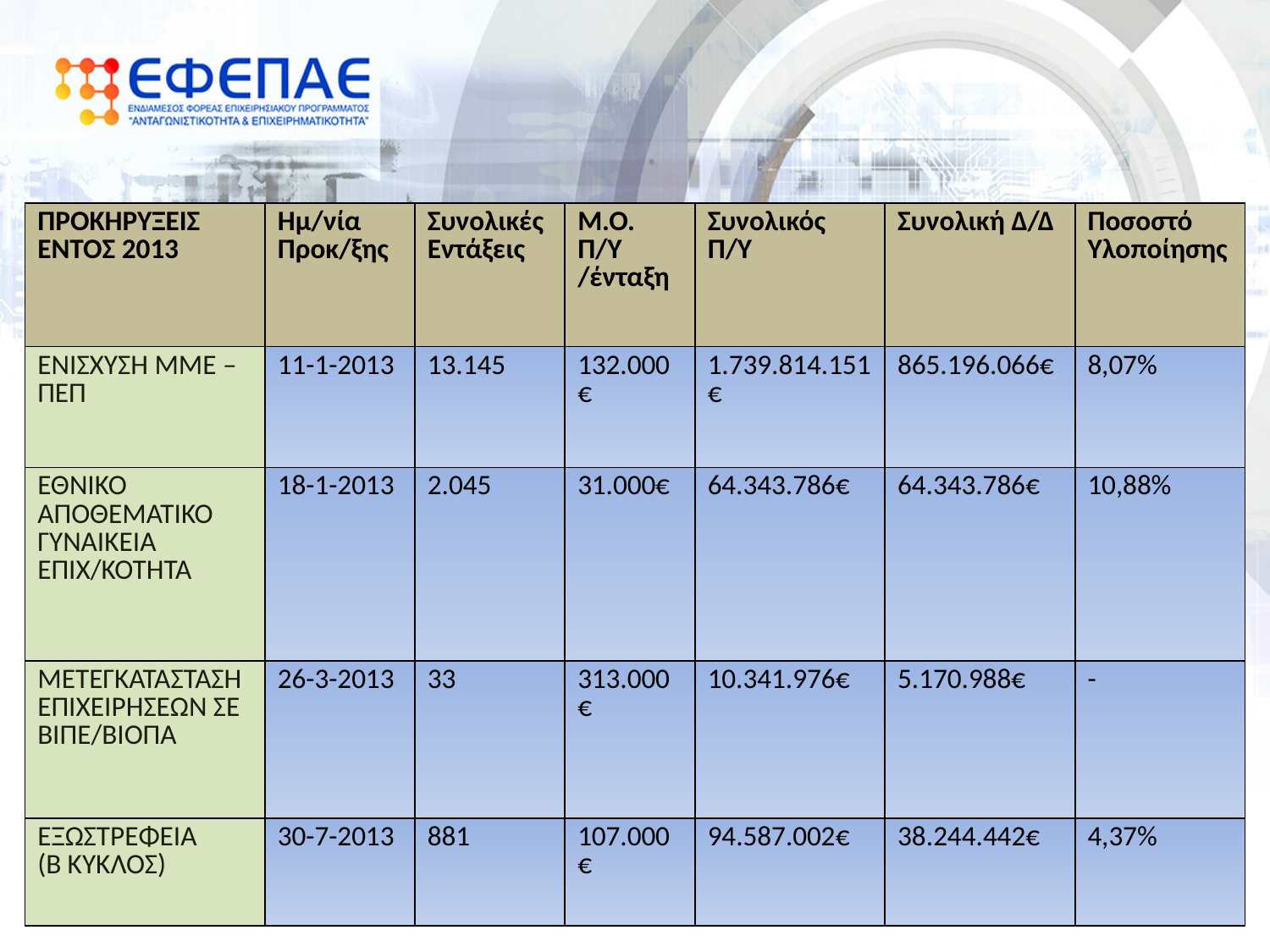

| ΠΡΟΚΗΡΥΞΕΙΣ ΕΝΤΟΣ 2013 | Ημ/νία Προκ/ξης | Συνολικές Εντάξεις | Μ.Ο. Π/Υ /ένταξη | Συνολικός Π/Υ | Συνολική Δ/Δ | Ποσοστό Υλοποίησης |
| --- | --- | --- | --- | --- | --- | --- |
| ΕΝΙΣΧΥΣΗ ΜΜΕ – ΠΕΠ | 11-1-2013 | 13.145 | 132.000€ | 1.739.814.151€ | 865.196.066€ | 8,07% |
| ΕΘΝΙΚΟ ΑΠΟΘΕΜΑΤΙΚΟ ΓΥΝΑΙΚΕΙΑ ΕΠΙΧ/ΚΟΤΗΤΑ | 18-1-2013 | 2.045 | 31.000€ | 64.343.786€ | 64.343.786€ | 10,88% |
| ΜΕΤΕΓΚΑΤΑΣΤΑΣΗ ΕΠΙΧΕΙΡΗΣΕΩΝ ΣΕ ΒΙΠΕ/ΒΙΟΠΑ | 26-3-2013 | 33 | 313.000€ | 10.341.976€ | 5.170.988€ | - |
| ΕΞΩΣΤΡΕΦΕΙΑ (Β ΚΥΚΛΟΣ) | 30-7-2013 | 881 | 107.000€ | 94.587.002€ | 38.244.442€ | 4,37% |